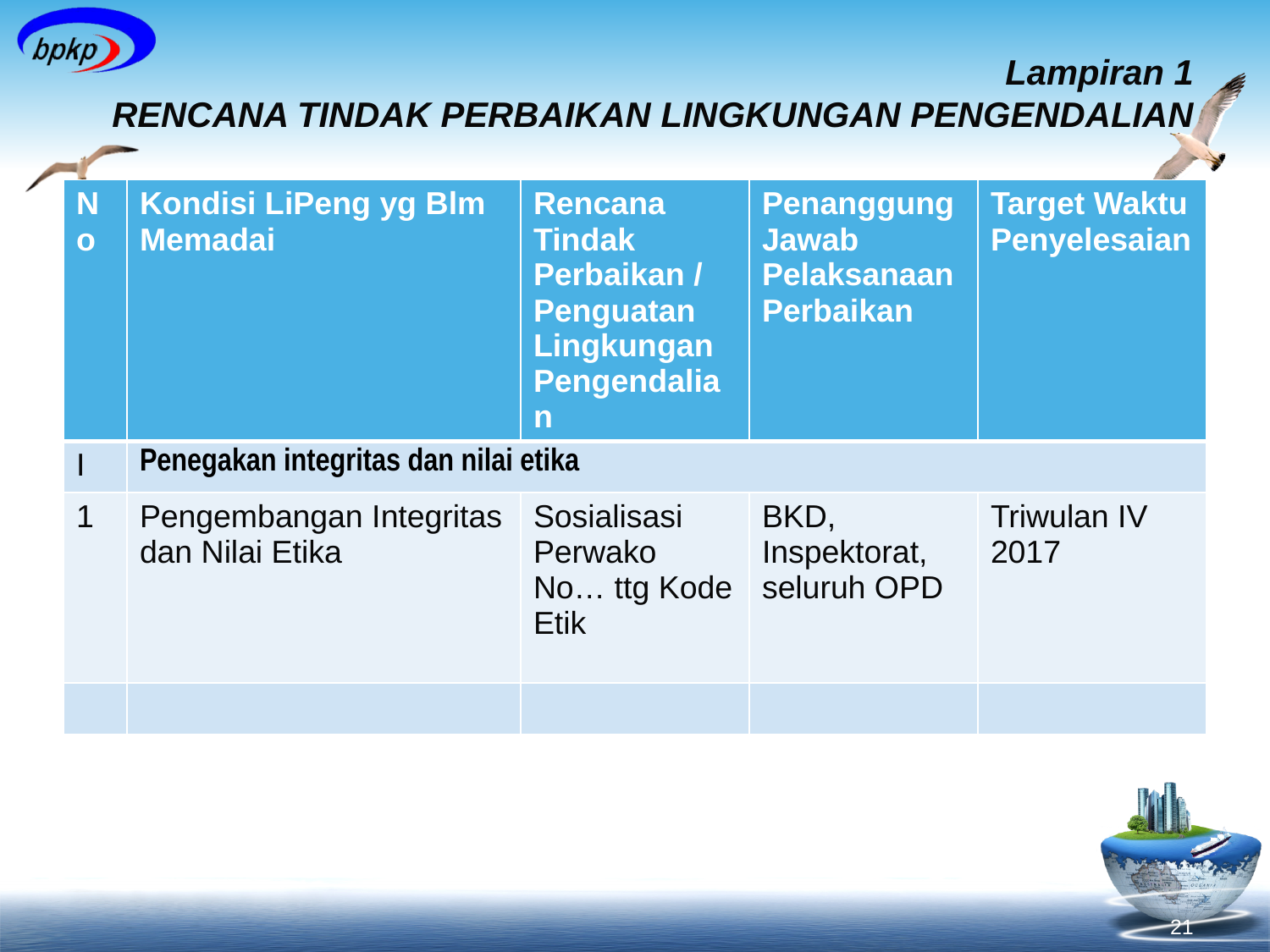

# Lampiran 1 RENCANA TINDAK PERBAIKAN LINGKUNGAN PENGENDALIAN
| No | Kondisi LiPeng yg Blm Memadai | Rencana Tindak Perbaikan / Penguatan Lingkungan Pengendalian | Penanggung Jawab Pelaksanaan Perbaikan | Target Waktu Penyelesaian |
| --- | --- | --- | --- | --- |
| I | Penegakan integritas dan nilai etika |  |  |  |
| 1 | Pengembangan Integritas dan Nilai Etika | Sosialisasi Perwako No… ttg Kode Etik | BKD, Inspektorat, seluruh OPD | Triwulan IV 2017 |
|  |  |  |  |  |
21